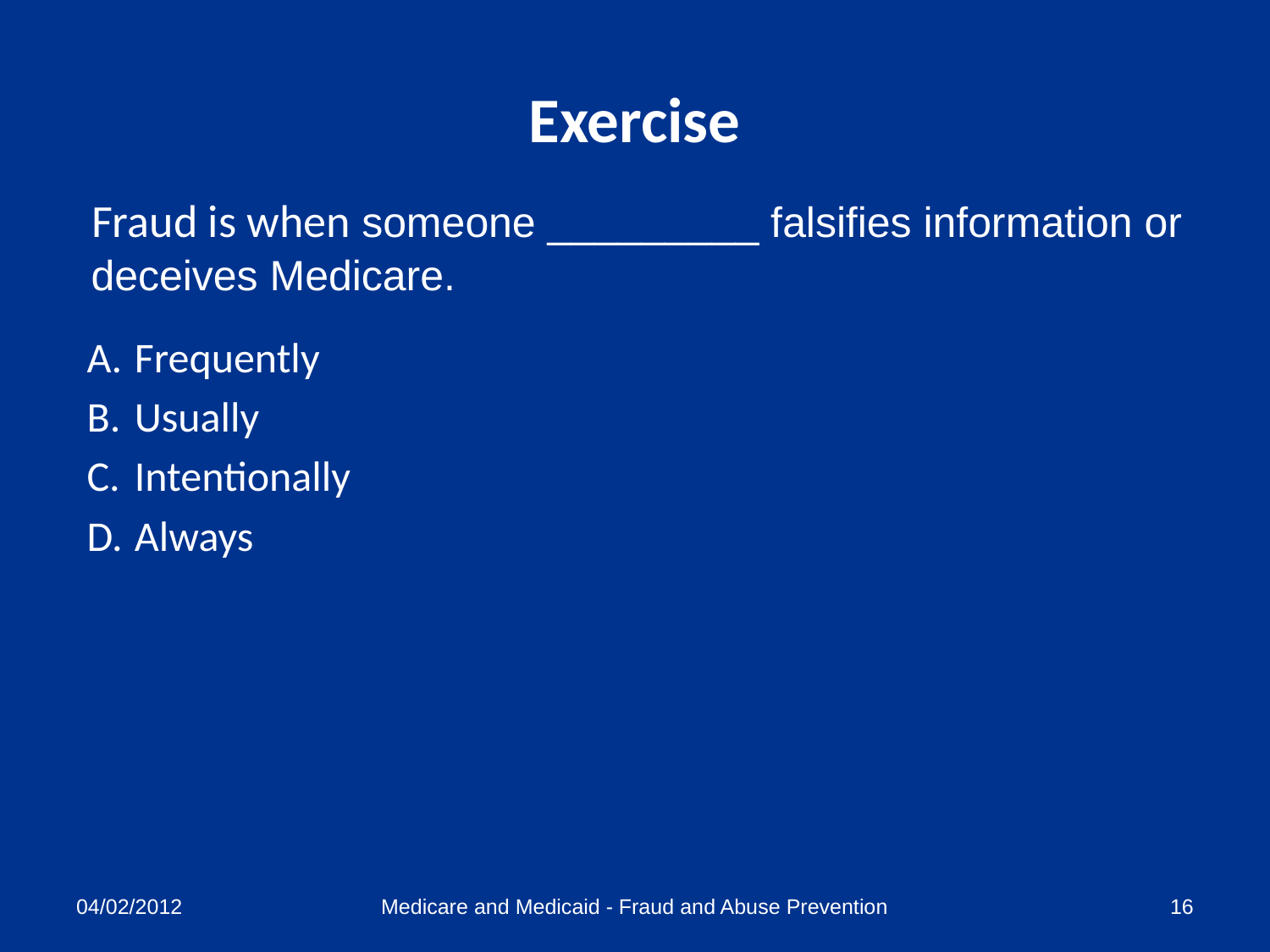

# Exercise
 Fraud is when someone _________ falsifies information or deceives Medicare.

Frequently
Usually
Intentionally
Always

04/02/2012
Medicare and Medicaid - Fraud and Abuse Prevention
16